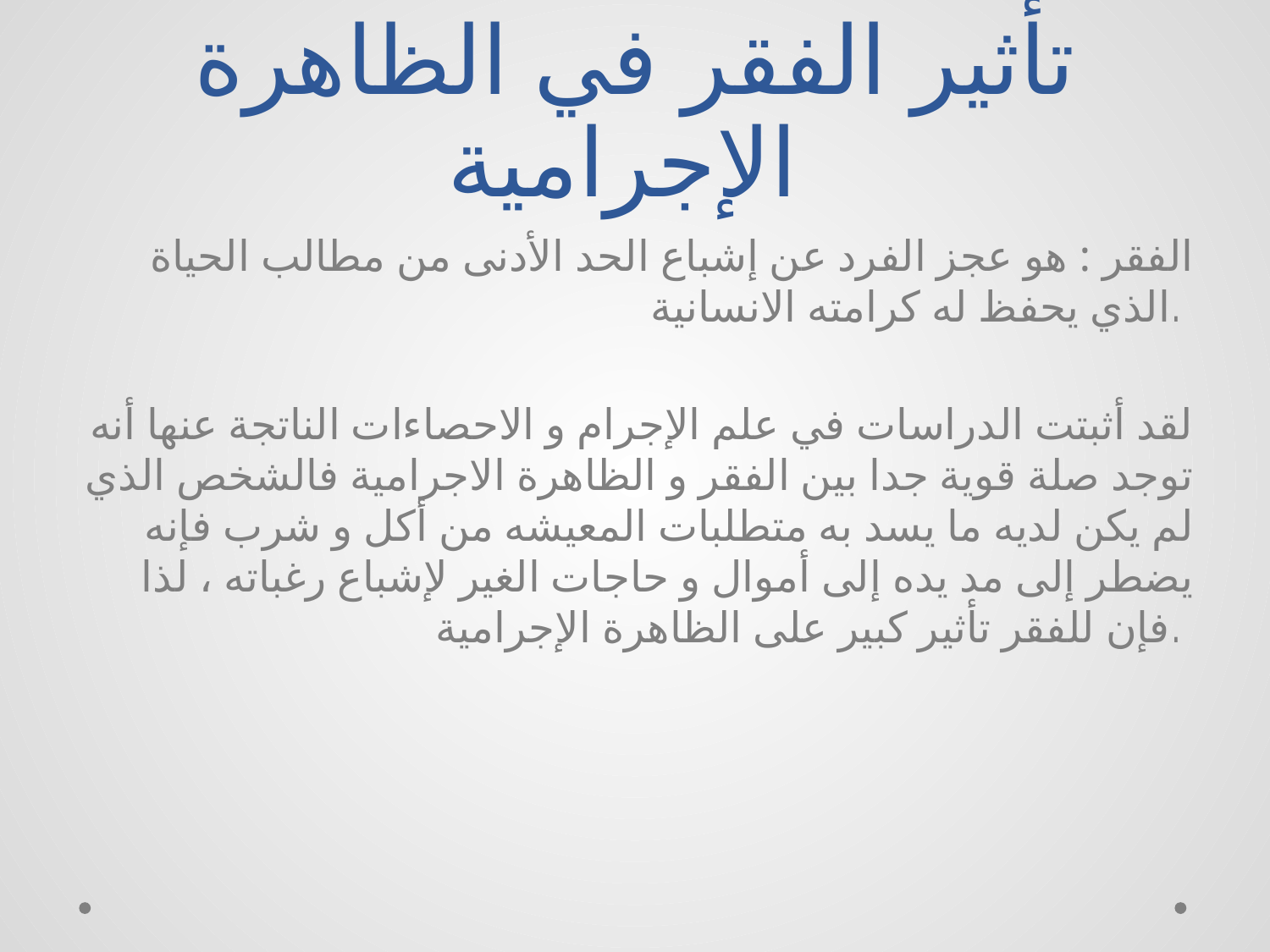

# تأثير الفقر في الظاهرة الإجرامية
الفقر : هو عجز الفرد عن إشباع الحد الأدنى من مطالب الحياة الذي يحفظ له كرامته الانسانية.

لقد أثبتت الدراسات في علم الإجرام و الاحصاءات الناتجة عنها أنه توجد صلة قوية جدا بين الفقر و الظاهرة الاجرامية فالشخص الذي لم يكن لديه ما يسد به متطلبات المعيشه من أكل و شرب فإنه يضطر إلى مد يده إلى أموال و حاجات الغير لإشباع رغباته ، لذا فإن للفقر تأثير كبير على الظاهرة الإجرامية.